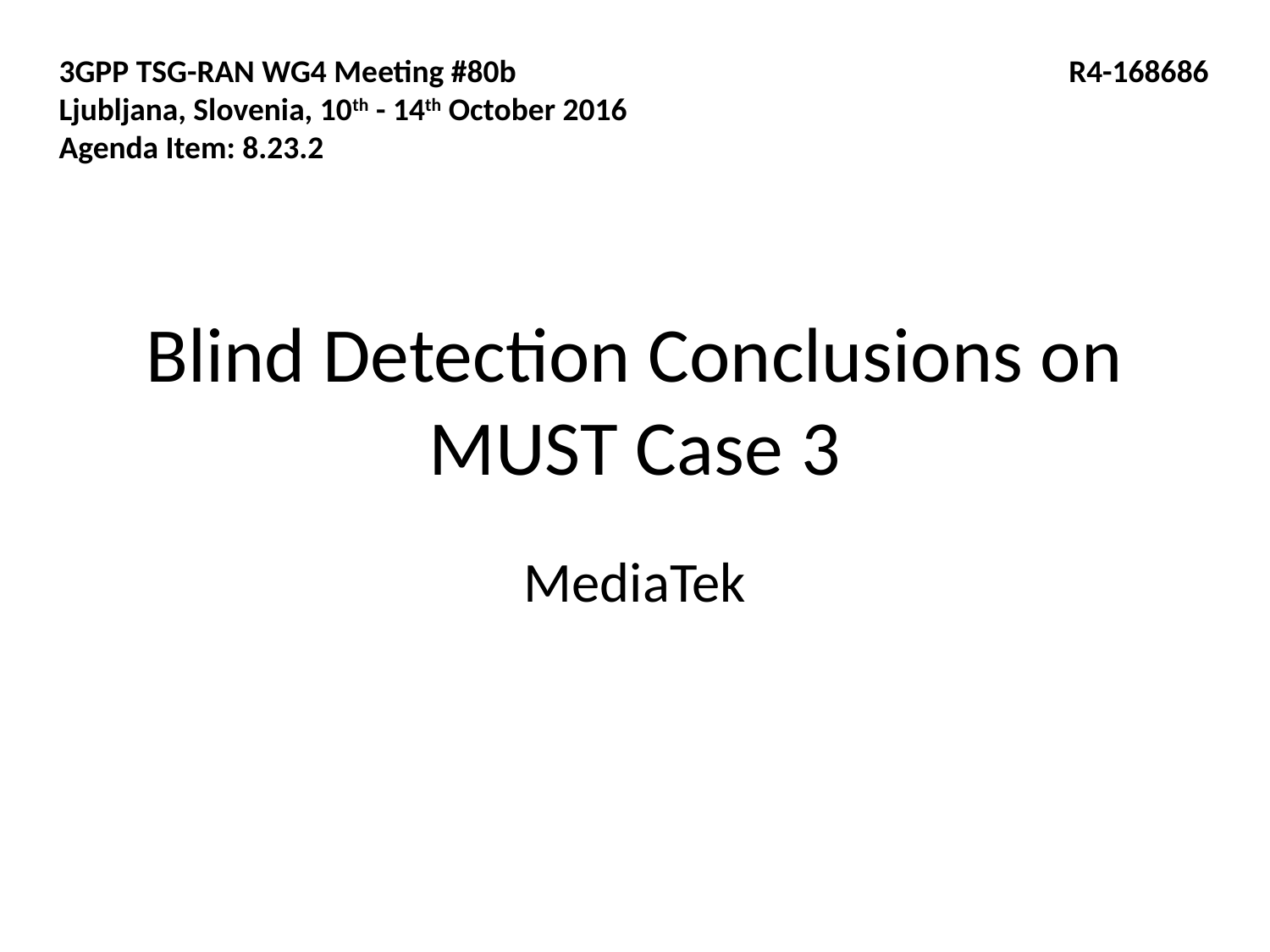

3GPP TSG-RAN WG4 Meeting #80b
Ljubljana, Slovenia, 10th - 14th October 2016
Agenda Item: 8.23.2
R4-168686
# Blind Detection Conclusions on MUST Case 3
MediaTek